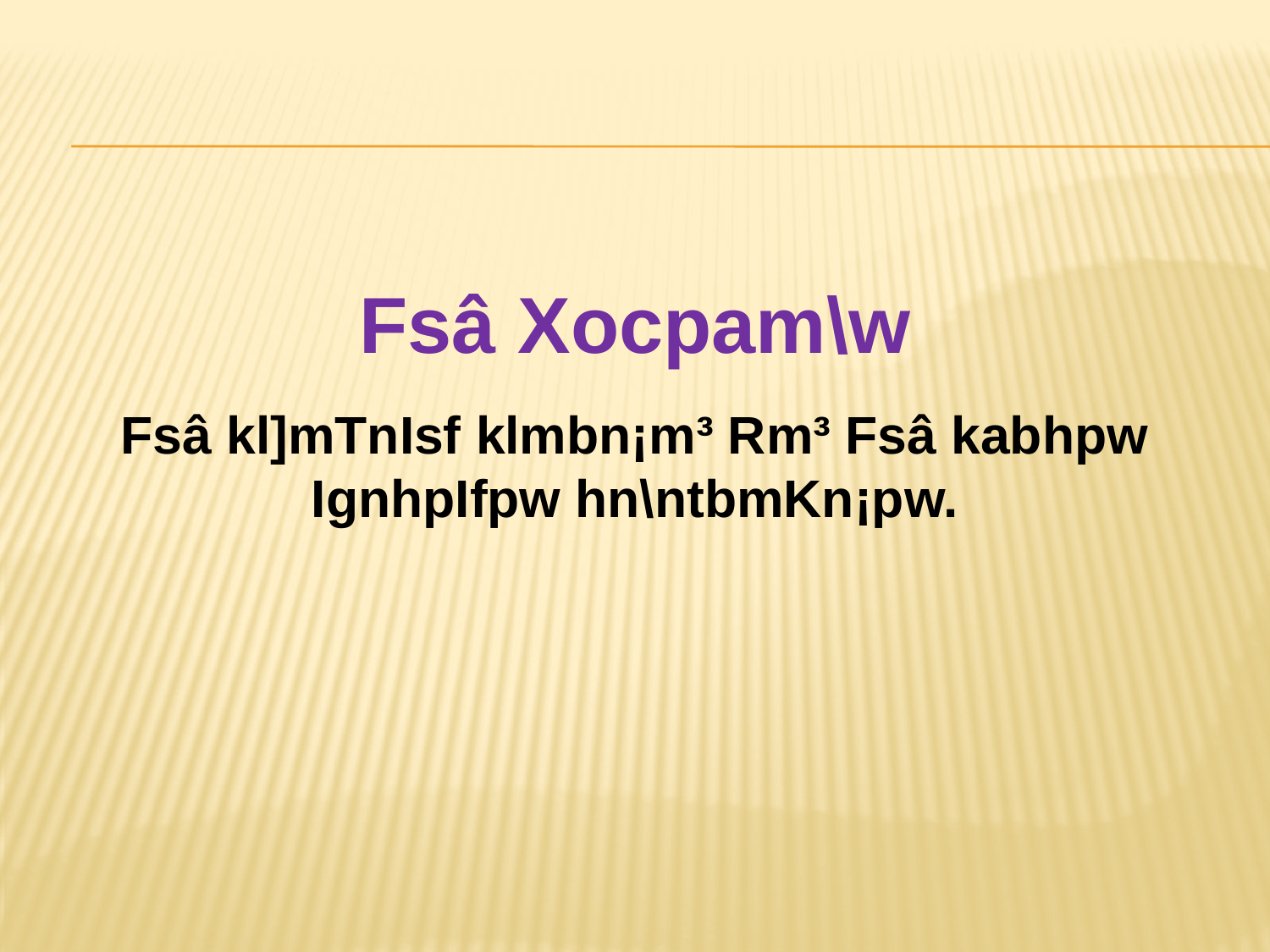

Fsâ Xocpam\w

Fsâ kl]mTnIsf klmbn¡m³ Rm³ Fsâ kabhpw IgnhpIfpw hn\ntbmKn¡pw.